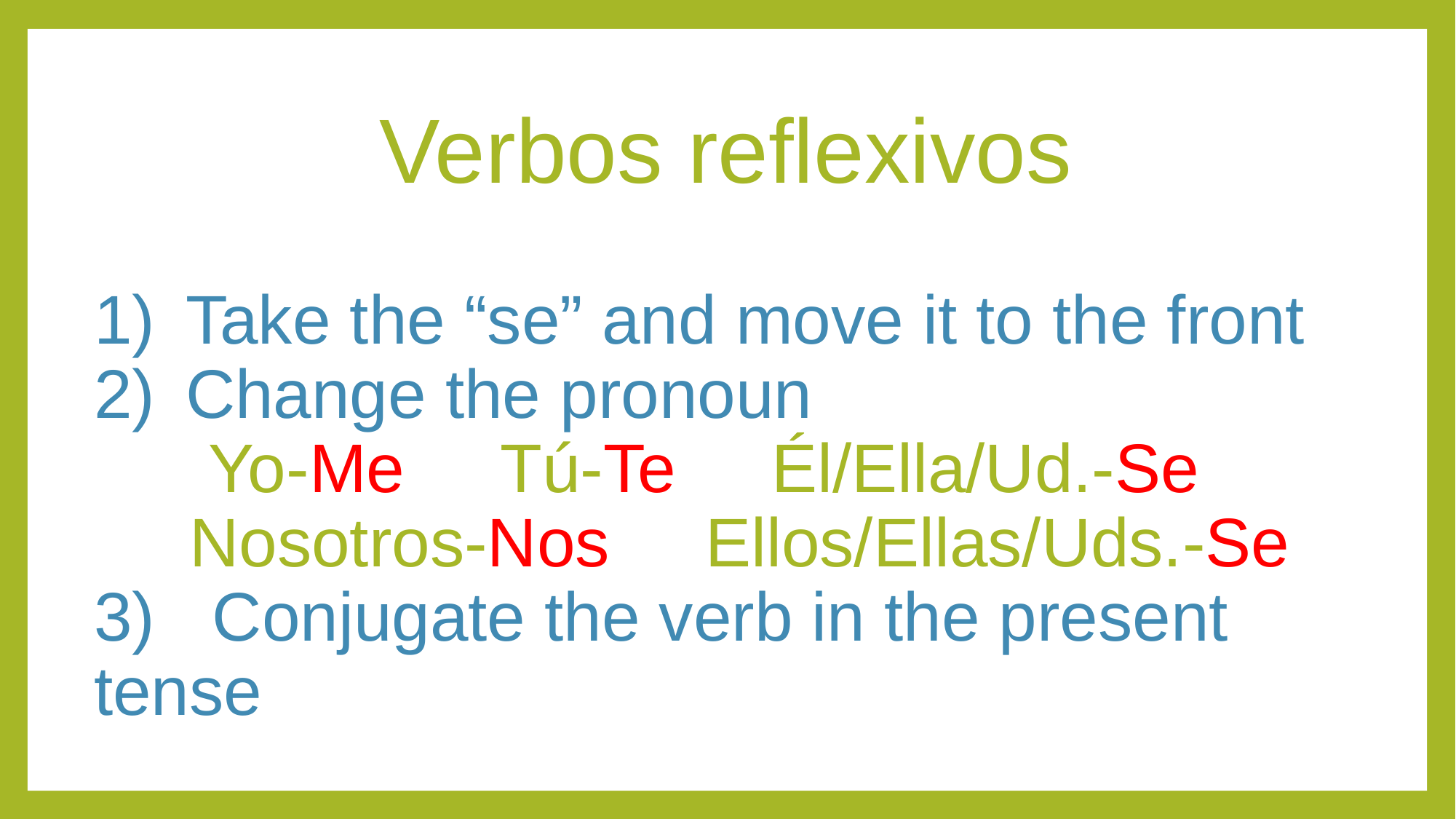

# Verbos reflexivos
Take the “se” and move it to the front
Change the pronoun
      Yo-Me     Tú-Te     Él/Ella/Ud.-Se
     Nosotros-Nos     Ellos/Ellas/Uds.-Se
3)   Conjugate the verb in the present tense